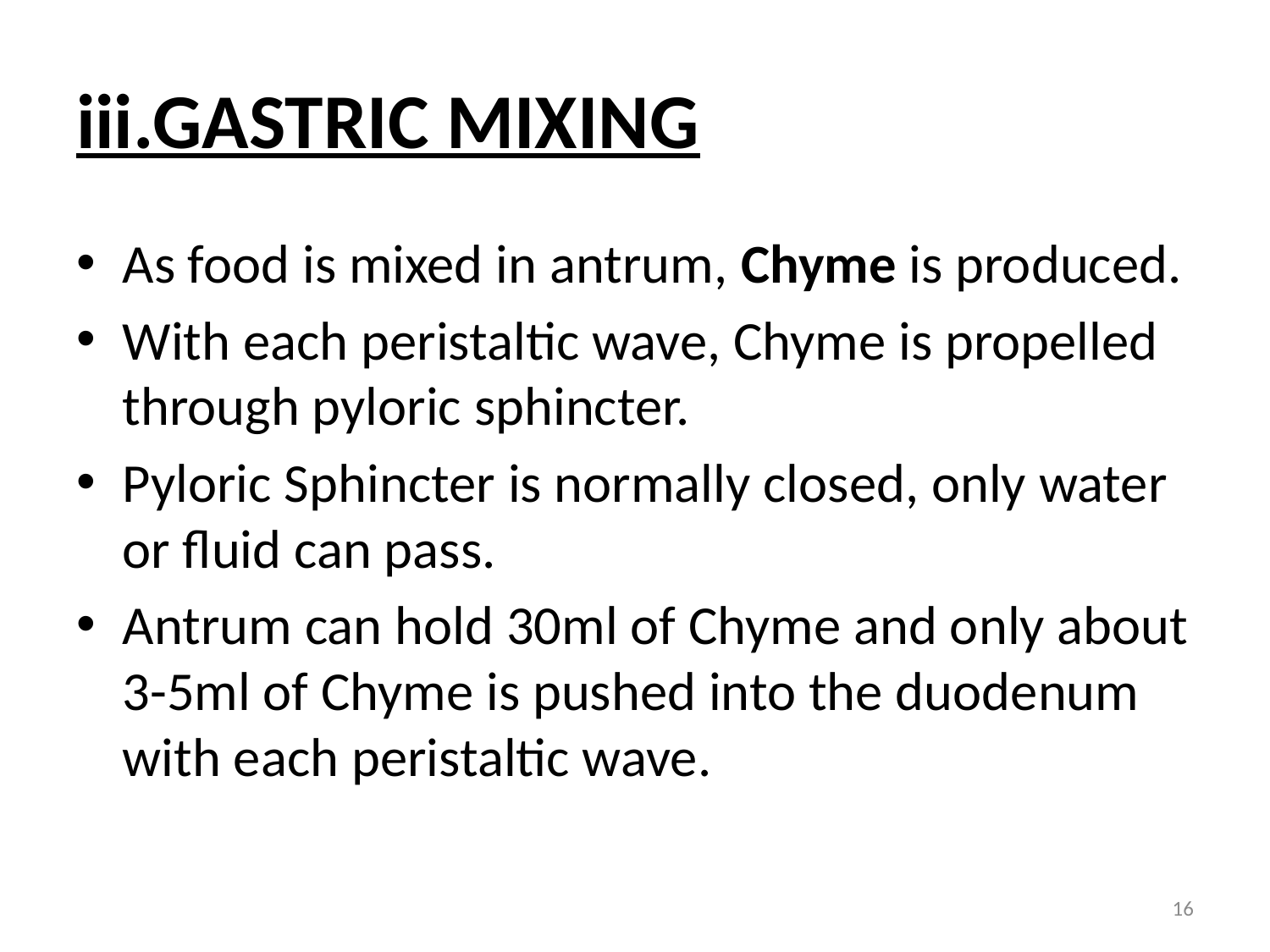

# iii.GASTRIC MIXING
As food is mixed in antrum, Chyme is produced.
With each peristaltic wave, Chyme is propelled through pyloric sphincter.
Pyloric Sphincter is normally closed, only water or fluid can pass.
Antrum can hold 30ml of Chyme and only about 3-5ml of Chyme is pushed into the duodenum with each peristaltic wave.
16